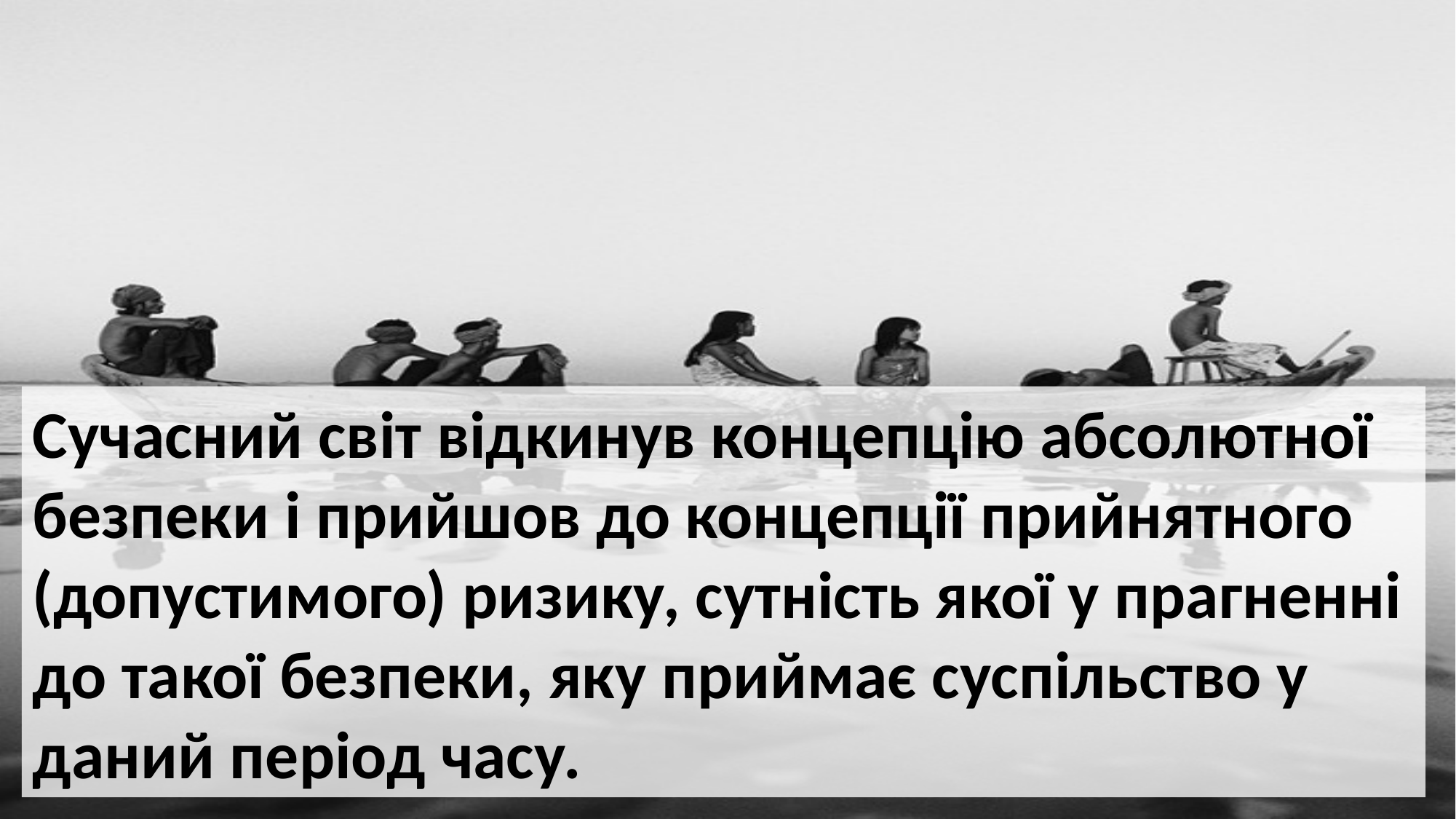

Сучасний світ відкинув концепцію абсолютної безпеки і прийшов до концепції прийнятного (допустимого) ризику, сутність якої у прагненні до такої безпеки, яку приймає суспільство у даний період часу.